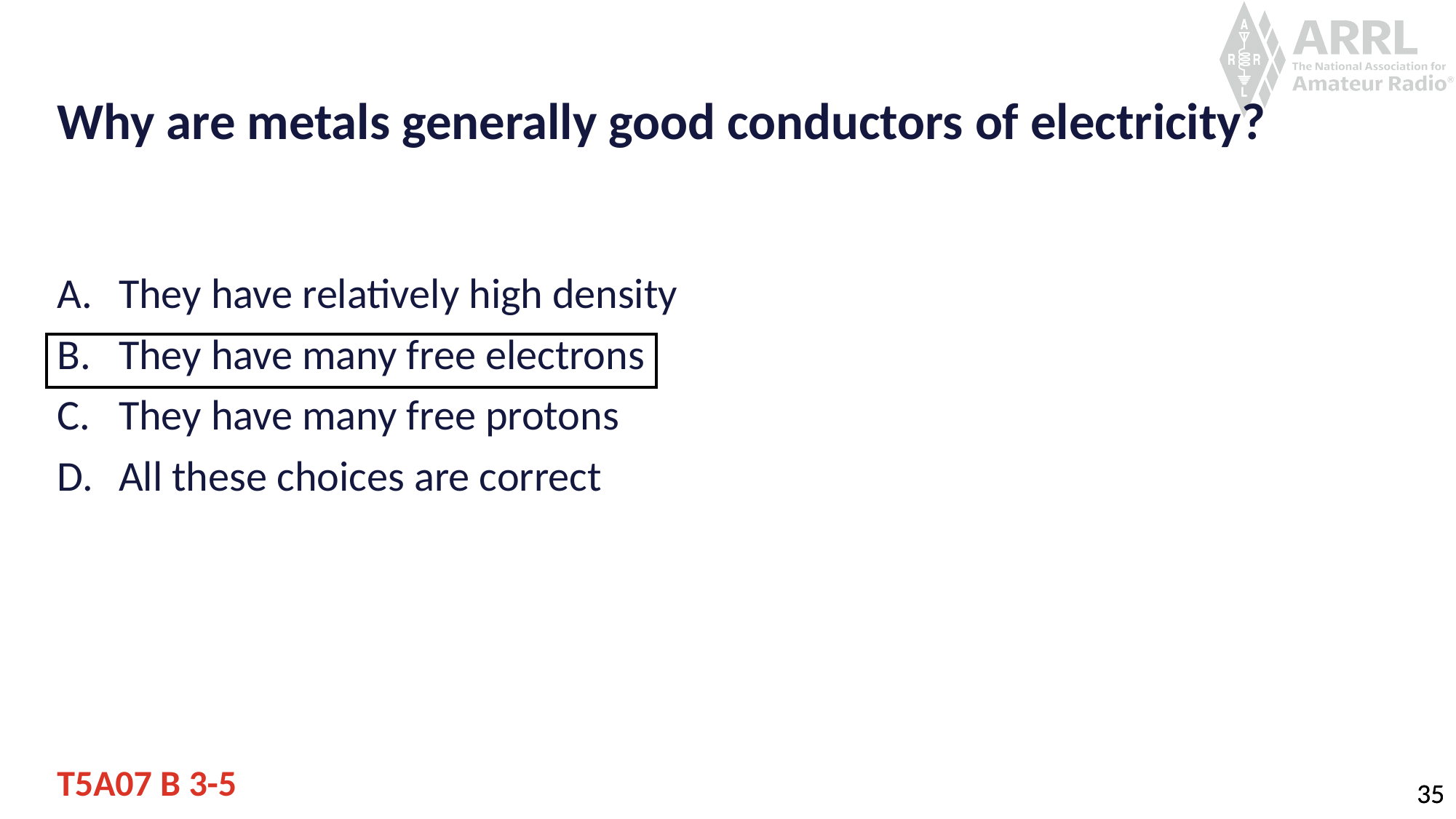

# Why are metals generally good conductors of electricity?
They have relatively high density
They have many free electrons
They have many free protons
All these choices are correct

T5A07 B 3-5